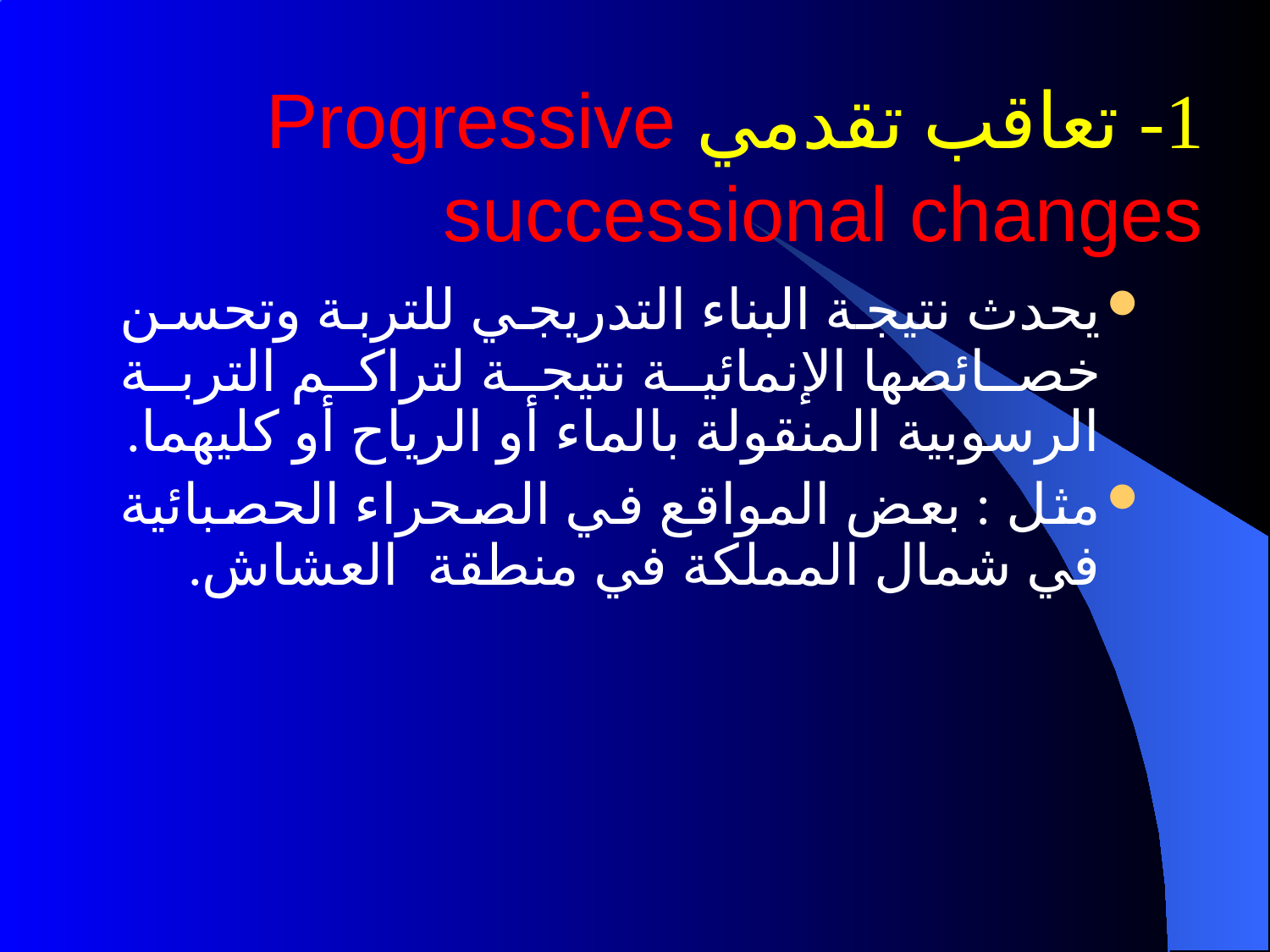

# 1- تعاقب تقدمي Progressive successional changes
يحدث نتيجة البناء التدريجي للتربة وتحسن خصائصها الإنمائية نتيجة لتراكم التربة الرسوبية المنقولة بالماء أو الرياح أو كليهما.
مثل : بعض المواقع في الصحراء الحصبائية في شمال المملكة في منطقة  العشاش.